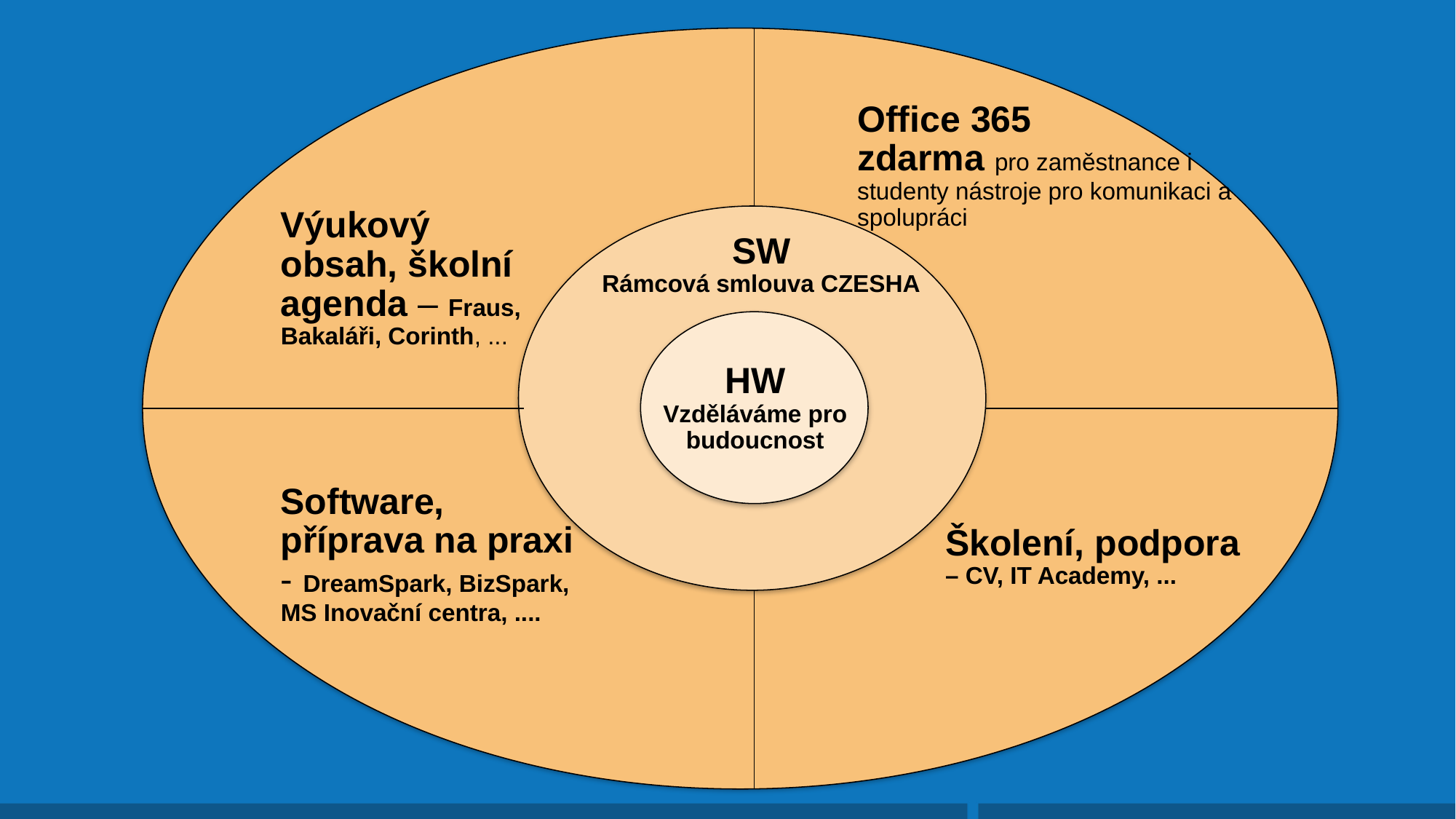

Office 365
zdarma pro zaměstnance i studenty nástroje pro komunikaci a spolupráci
Výukový obsah, školní agenda – Fraus, Bakaláři, Corinth, ...

SW
Rámcová smlouva CZESHA

HW
Vzděláváme pro budoucnost
Software, příprava na praxi - DreamSpark, BizSpark, MS Inovační centra, ....
Školení, podpora – CV, IT Academy, ...